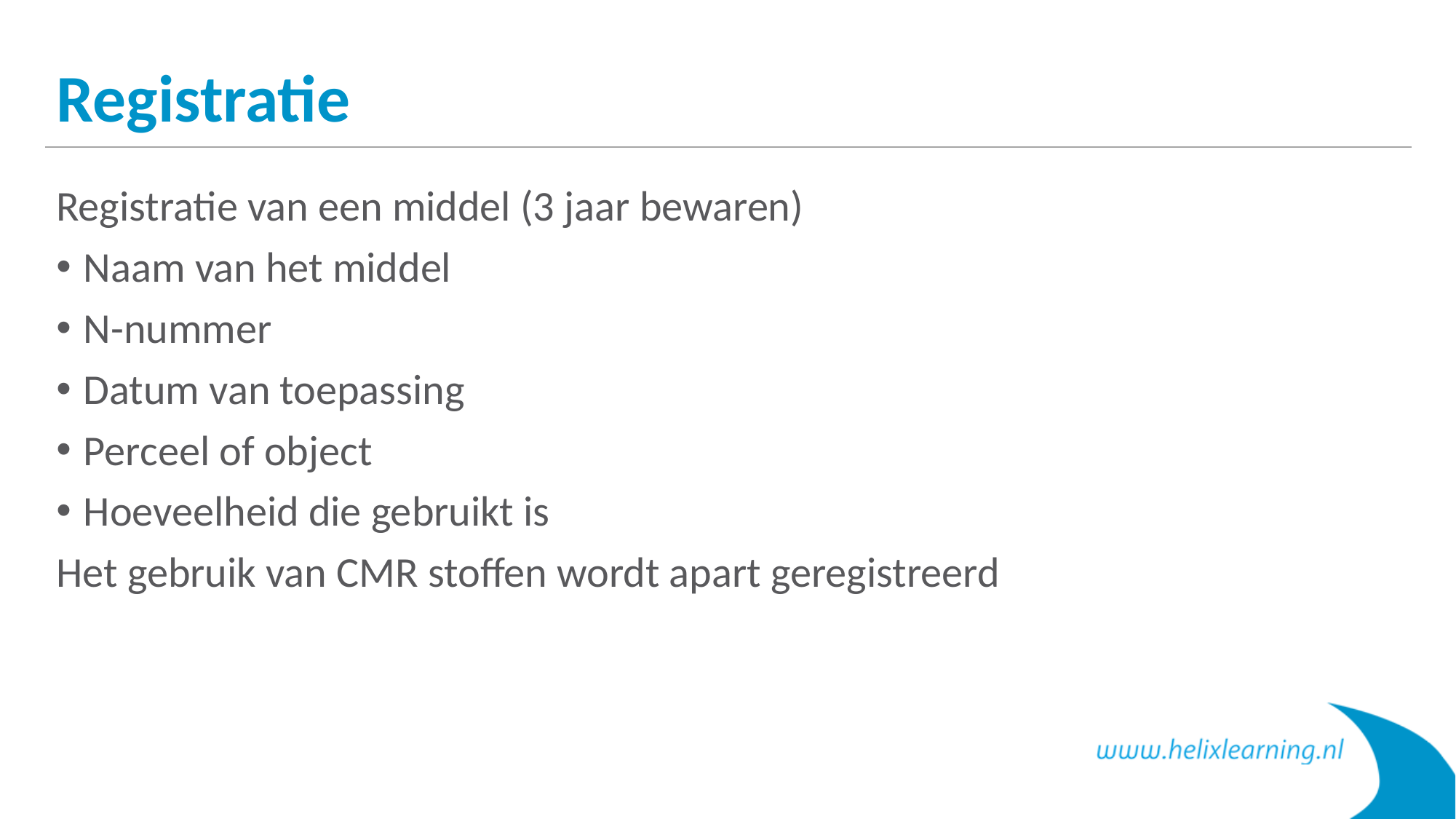

# Registratie
Registratie van een middel (3 jaar bewaren)
Naam van het middel
N-nummer
Datum van toepassing
Perceel of object
Hoeveelheid die gebruikt is
Het gebruik van CMR stoffen wordt apart geregistreerd